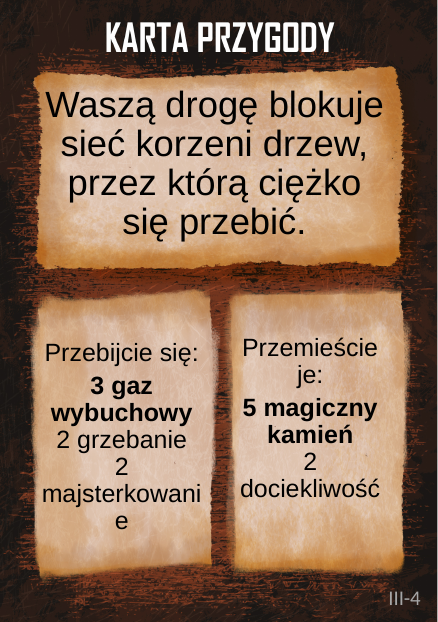

# Waszą drogę blokuje sieć korzeni drzew, przez którą ciężko się przebić.
Przemieście je:
5 magiczny kamień
2 dociekliwość
Przebijcie się:
3 gaz wybuchowy
2 grzebanie
2 majsterkowanie
III-4